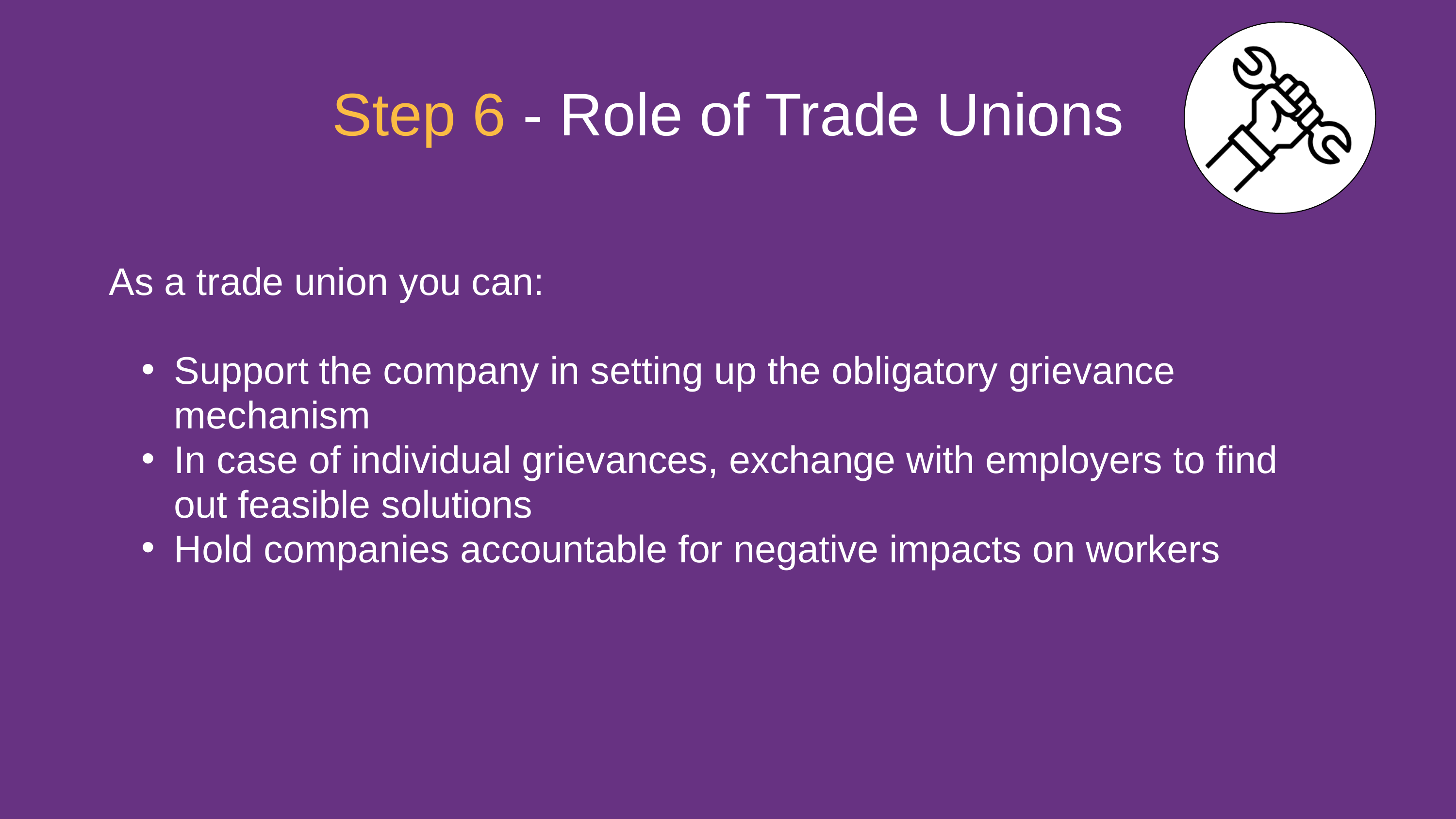

Step 6 - Role of Trade Unions
As a trade union you can:

Support the company in setting up the obligatory grievance mechanism
In case of individual grievances, exchange with employers to find out feasible solutions
Hold companies accountable for negative impacts on workers